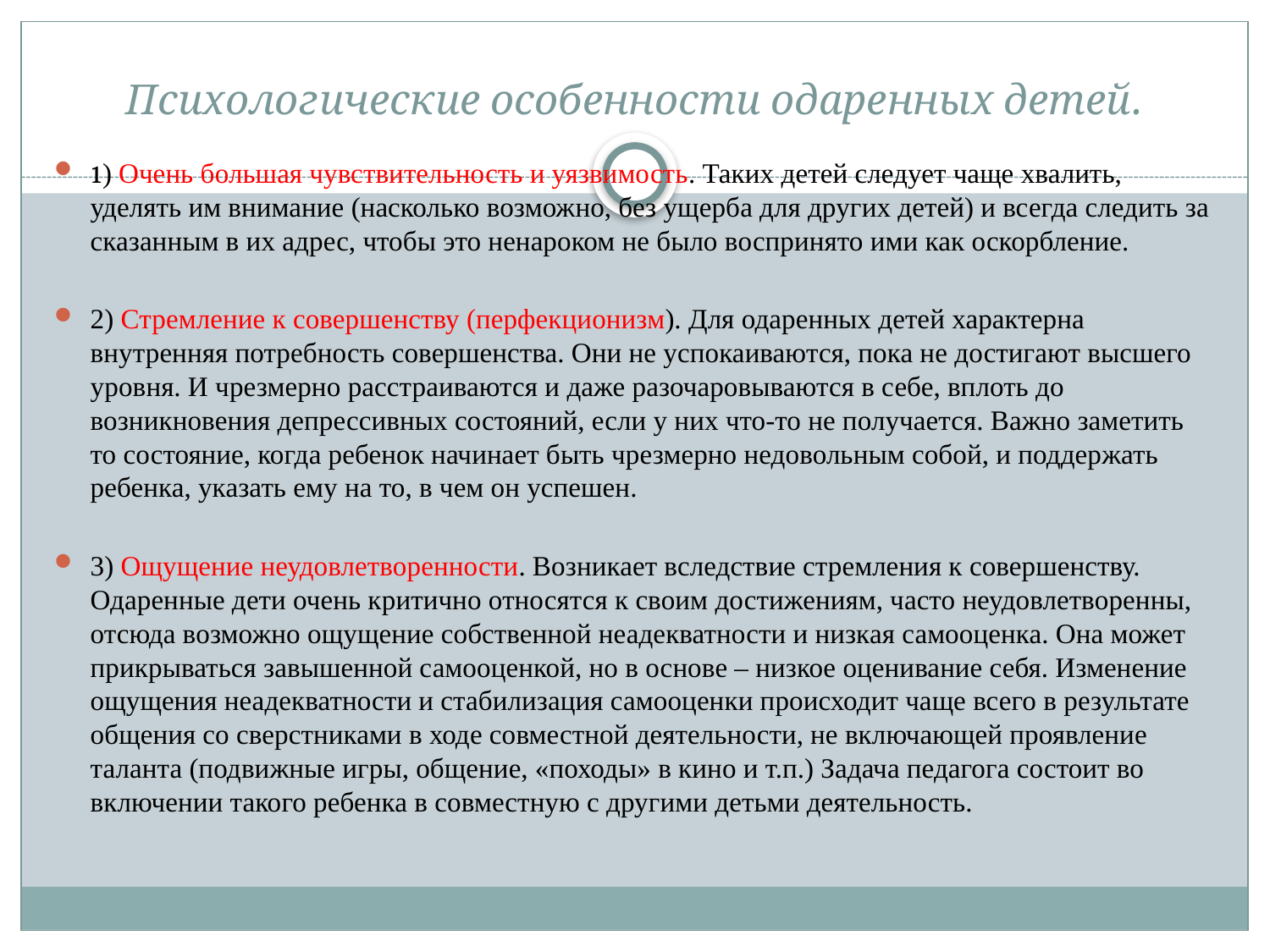

# Психологические особенности одаренных детей.
1) Очень большая чувствительность и уязвимость. Таких детей следует чаще хвалить, уделять им внимание (насколько возможно, без ущерба для других детей) и всегда следить за сказанным в их адрес, чтобы это ненароком не было воспринято ими как оскорбление.

2) Стремление к совершенству (перфекционизм). Для одаренных детей характерна внутренняя потребность совершенства. Они не успокаиваются, пока не достигают высшего уровня. И чрезмерно расстраиваются и даже разочаровываются в себе, вплоть до возникновения депрессивных состояний, если у них что-то не получается. Важно заметить то состояние, когда ребенок начинает быть чрезмерно недовольным собой, и поддержать ребенка, указать ему на то, в чем он успешен.

3) Ощущение неудовлетворенности. Возникает вследствие стремления к совершенству. Одаренные дети очень критично относятся к своим достижениям, часто неудовлетворенны, отсюда возможно ощущение собственной неадекватности и низкая самооценка. Она может прикрываться завышенной самооценкой, но в основе – низкое оценивание себя. Изменение ощущения неадекватности и стабилизация самооценки происходит чаще всего в результате общения со сверстниками в ходе совместной деятельности, не включающей проявление таланта (подвижные игры, общение, «походы» в кино и т.п.) Задача педагога состоит во включении такого ребенка в совместную с другими детьми деятельность.